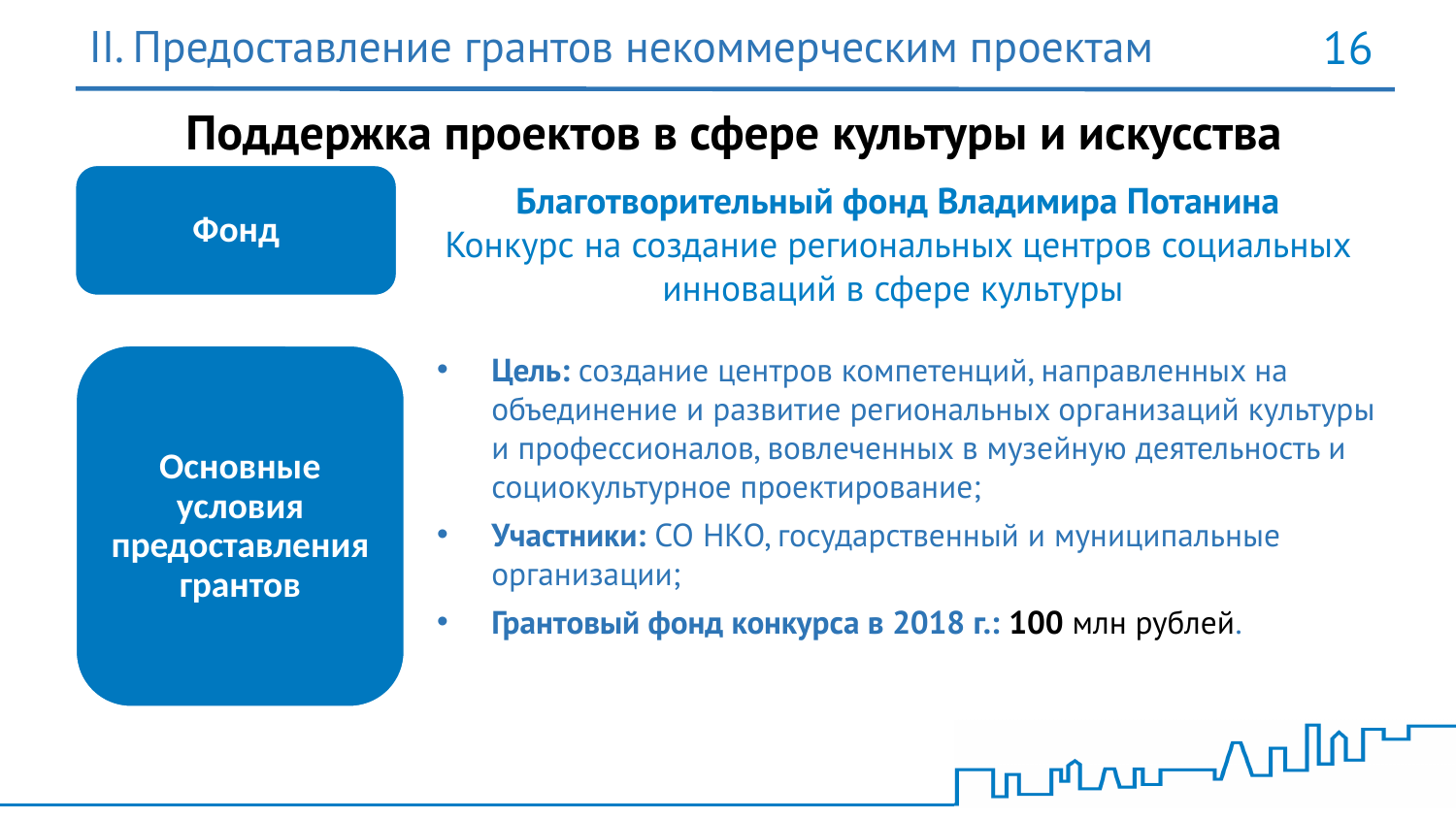

# II. Предоставление грантов некоммерческим проектам
16
Поддержка проектов в сфере культуры и искусства

Фонд
Благотворительный фонд Владимира Потанина
Конкурс на создание региональных центров социальных инноваций в сфере культуры
Цель: создание центров компетенций, направленных на объединение и развитие региональных организаций культуры и профессионалов, вовлеченных в музейную деятельность и социокультурное проектирование;
Участники: СО НКО, государственный и муниципальные организации;
Грантовый фонд конкурса в 2018 г.: 100 млн рублей.

Основные условия предоставления грантов